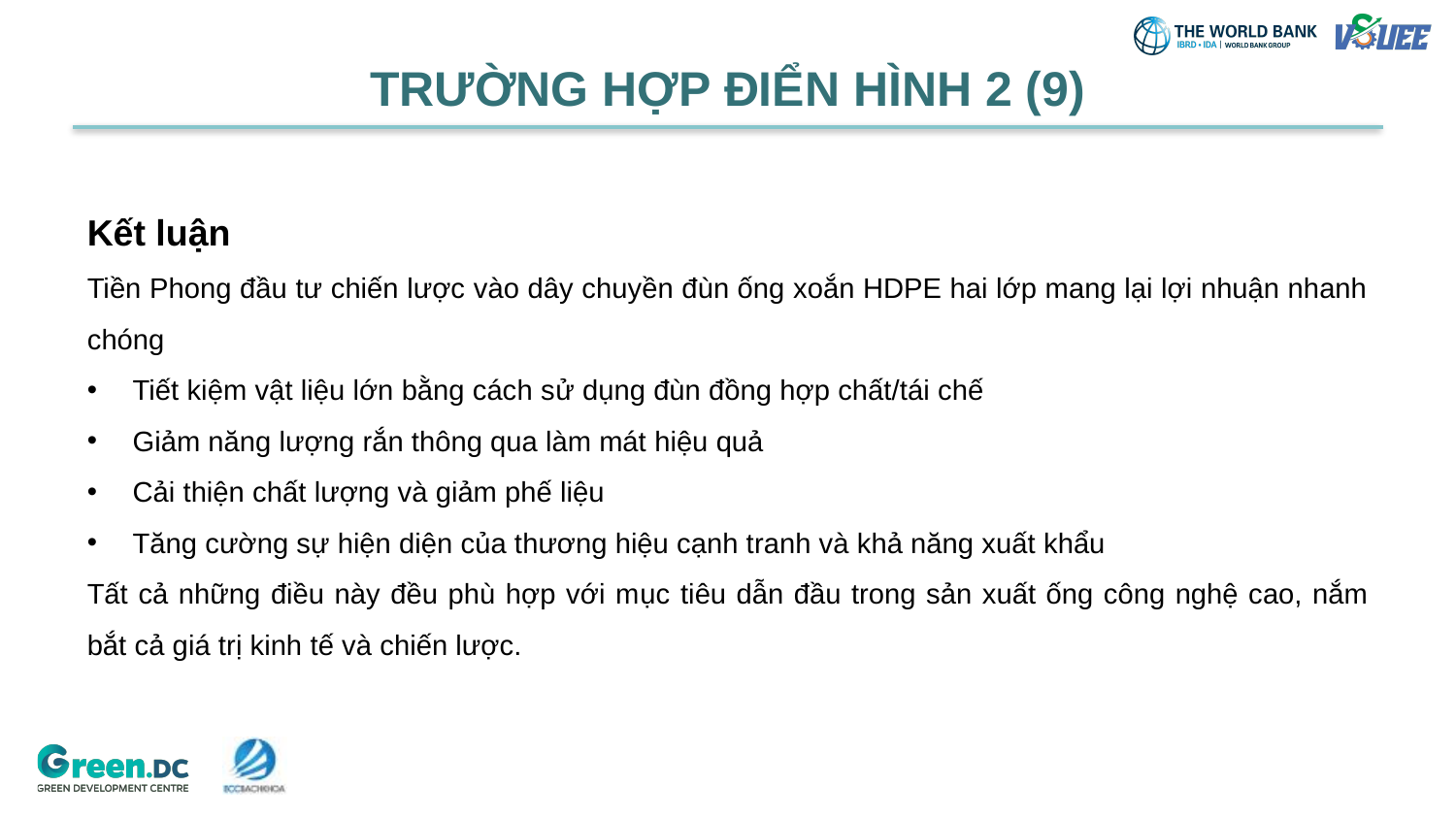

TRƯỜNG HỢP ĐIỂN HÌNH 2 (9)
Kết luận
Tiền Phong đầu tư chiến lược vào dây chuyền đùn ống xoắn HDPE hai lớp mang lại lợi nhuận nhanh chóng
Tiết kiệm vật liệu lớn bằng cách sử dụng đùn đồng hợp chất/tái chế
Giảm năng lượng rắn thông qua làm mát hiệu quả
Cải thiện chất lượng và giảm phế liệu
Tăng cường sự hiện diện của thương hiệu cạnh tranh và khả năng xuất khẩu
Tất cả những điều này đều phù hợp với mục tiêu dẫn đầu trong sản xuất ống công nghệ cao, nắm bắt cả giá trị kinh tế và chiến lược.